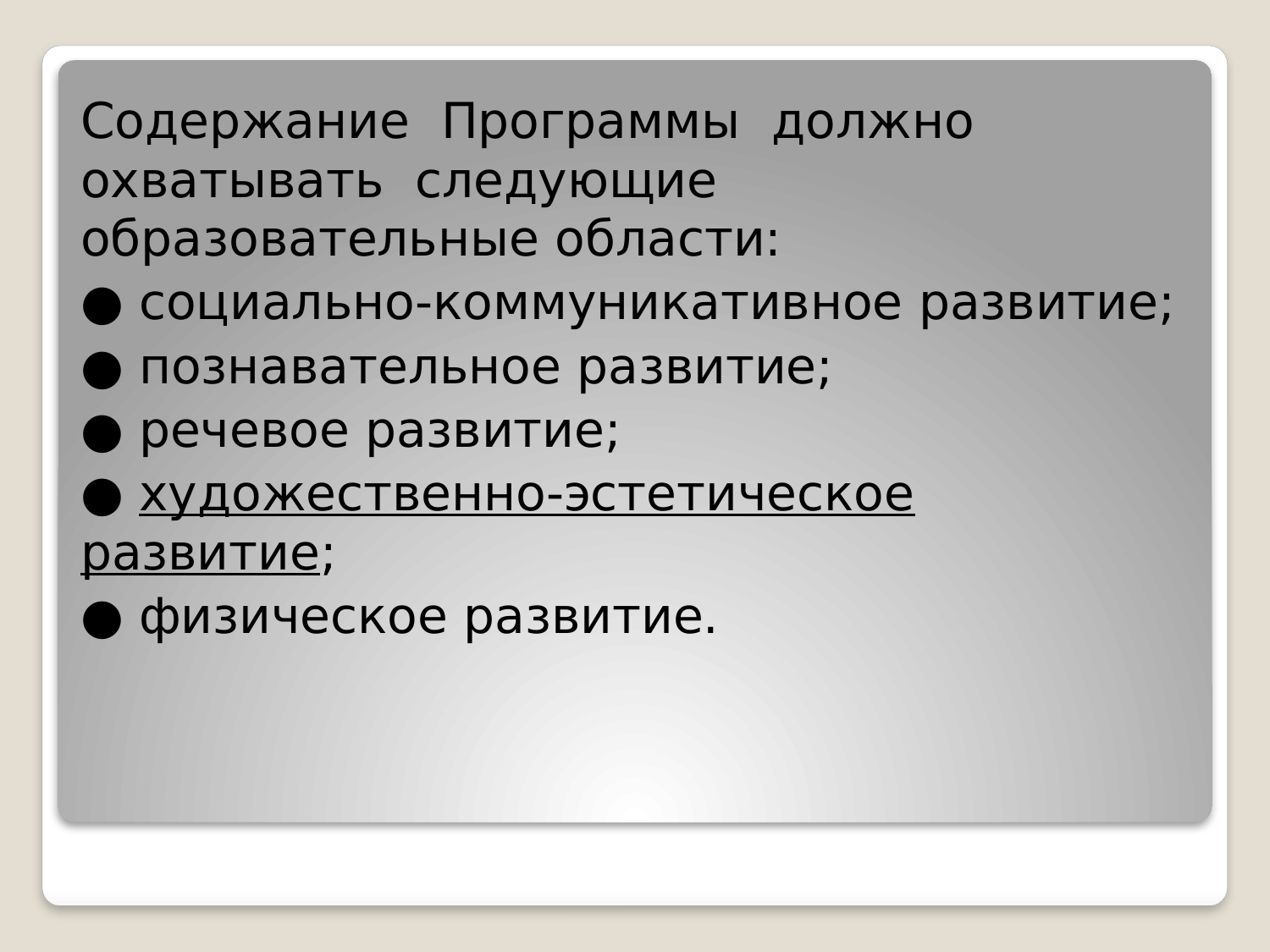

Содержание  Программы  должно  охватывать  следующие образовательные области:
● социально-коммуникативное развитие;
● познавательное развитие;
● речевое развитие;
● художественно-эстетическое развитие;
● физическое развитие.